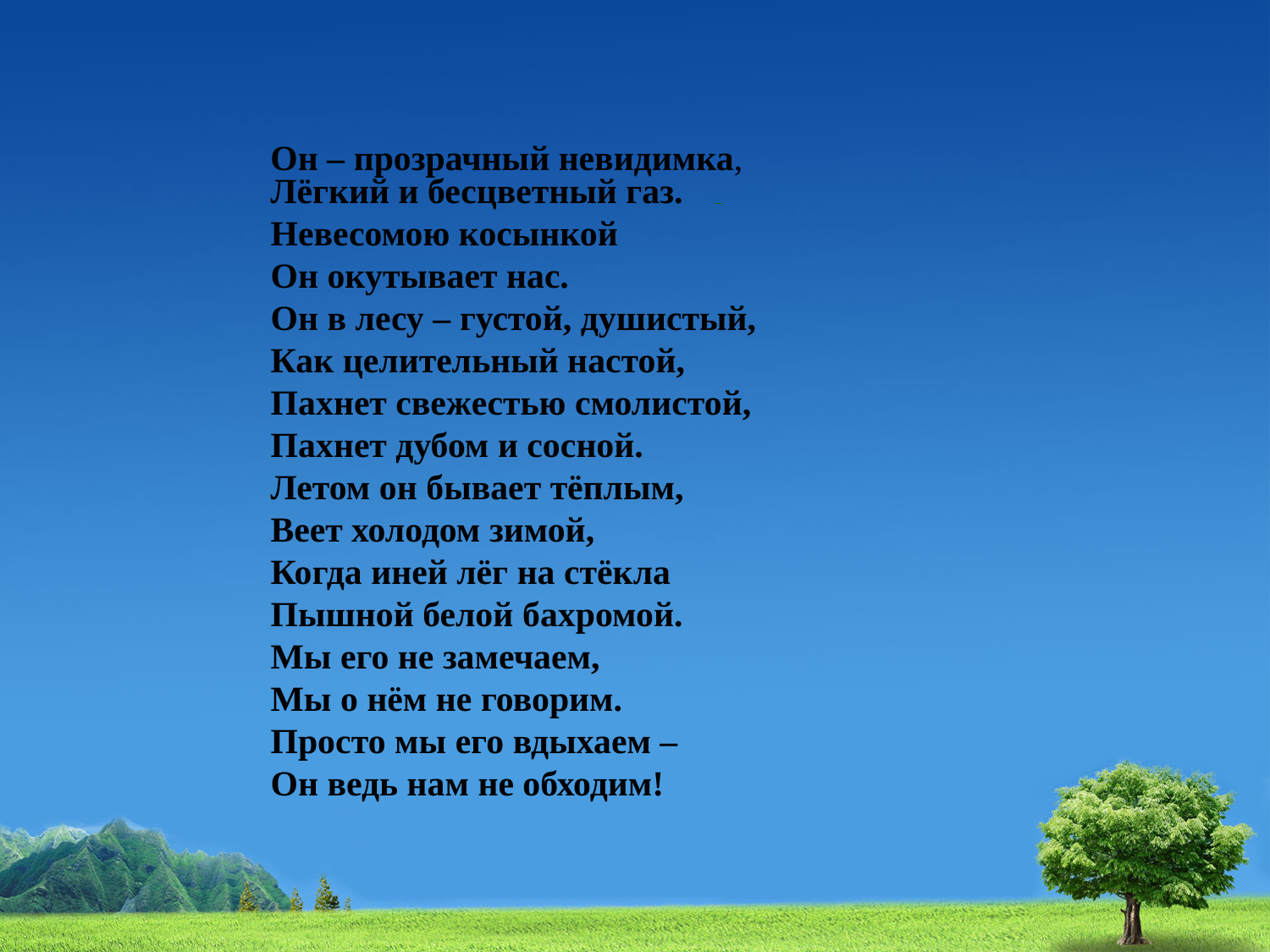

Он – прозрачный невидимка,
Лёгкий и бесцветный газ.
Невесомою косынкой
Он окутывает нас.
Он в лесу – густой, душистый,
Как целительный настой,
Пахнет свежестью смолистой,
Пахнет дубом и сосной.
Летом он бывает тёплым,
Веет холодом зимой,
Когда иней лёг на стёкла
Пышной белой бахромой.
Мы его не замечаем,
Мы о нём не говорим.
Просто мы его вдыхаем –
Он ведь нам не обходим!